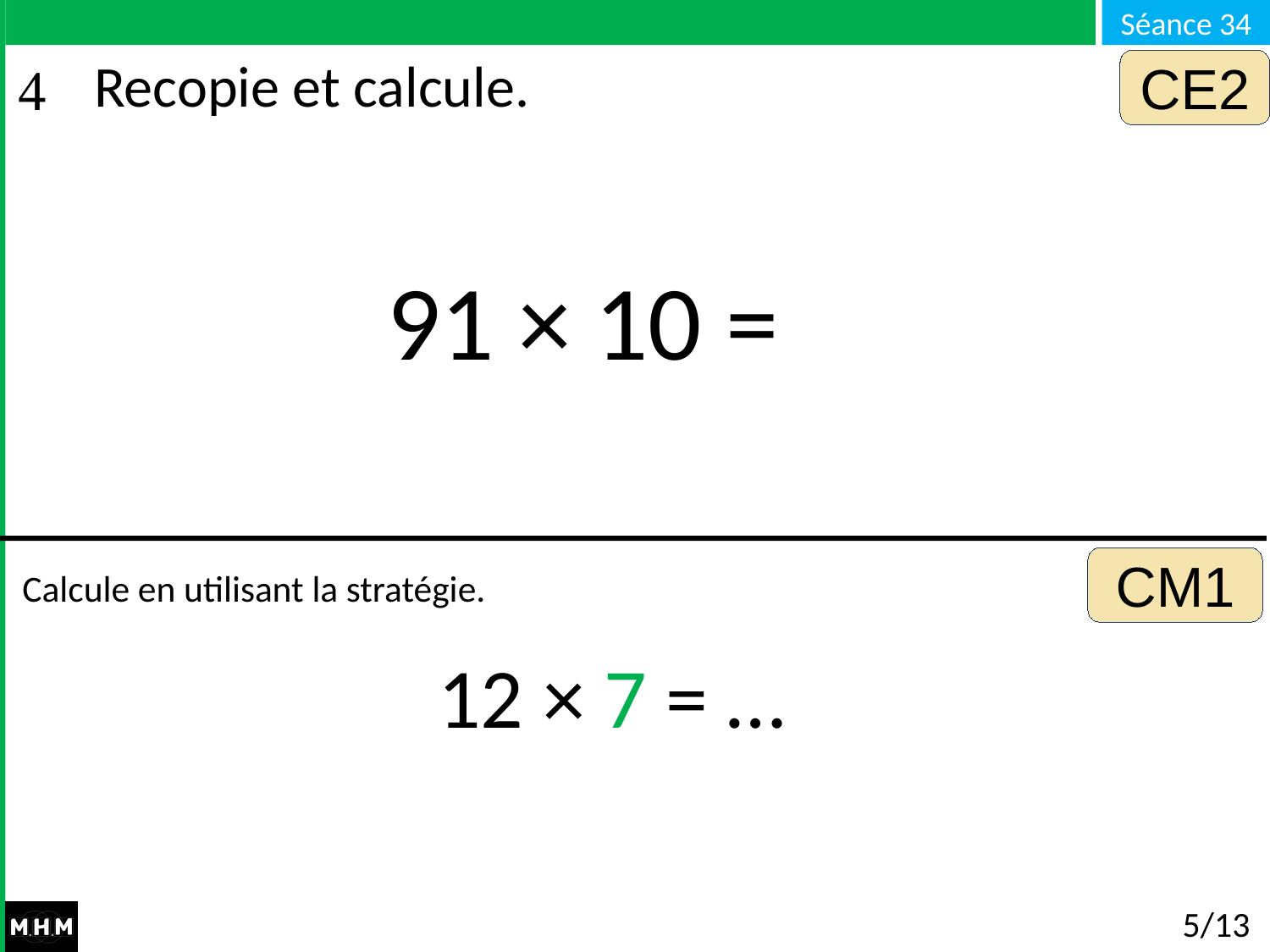

CE2
# Recopie et calcule.
91 × 10 =

CM1
Calcule en utilisant la stratégie.
12 × 7 = …
5/13